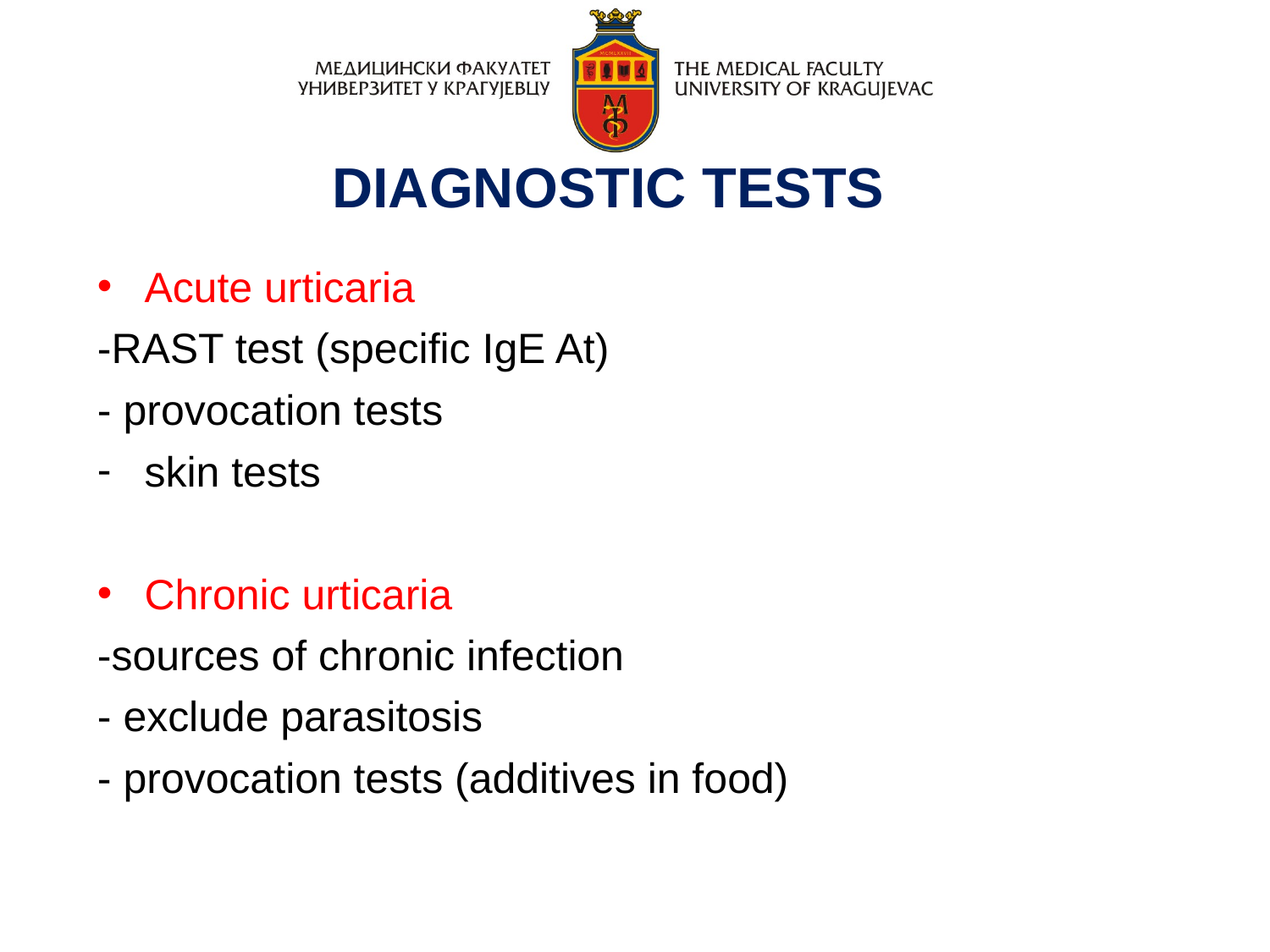

DIAGNOSTIC TESTS
Acute urticaria
-RAST test (specific IgE At)
- provocation tests
skin tests

Chronic urticaria
-sources of chronic infection
- exclude parasitosis
- provocation tests (additives in food)